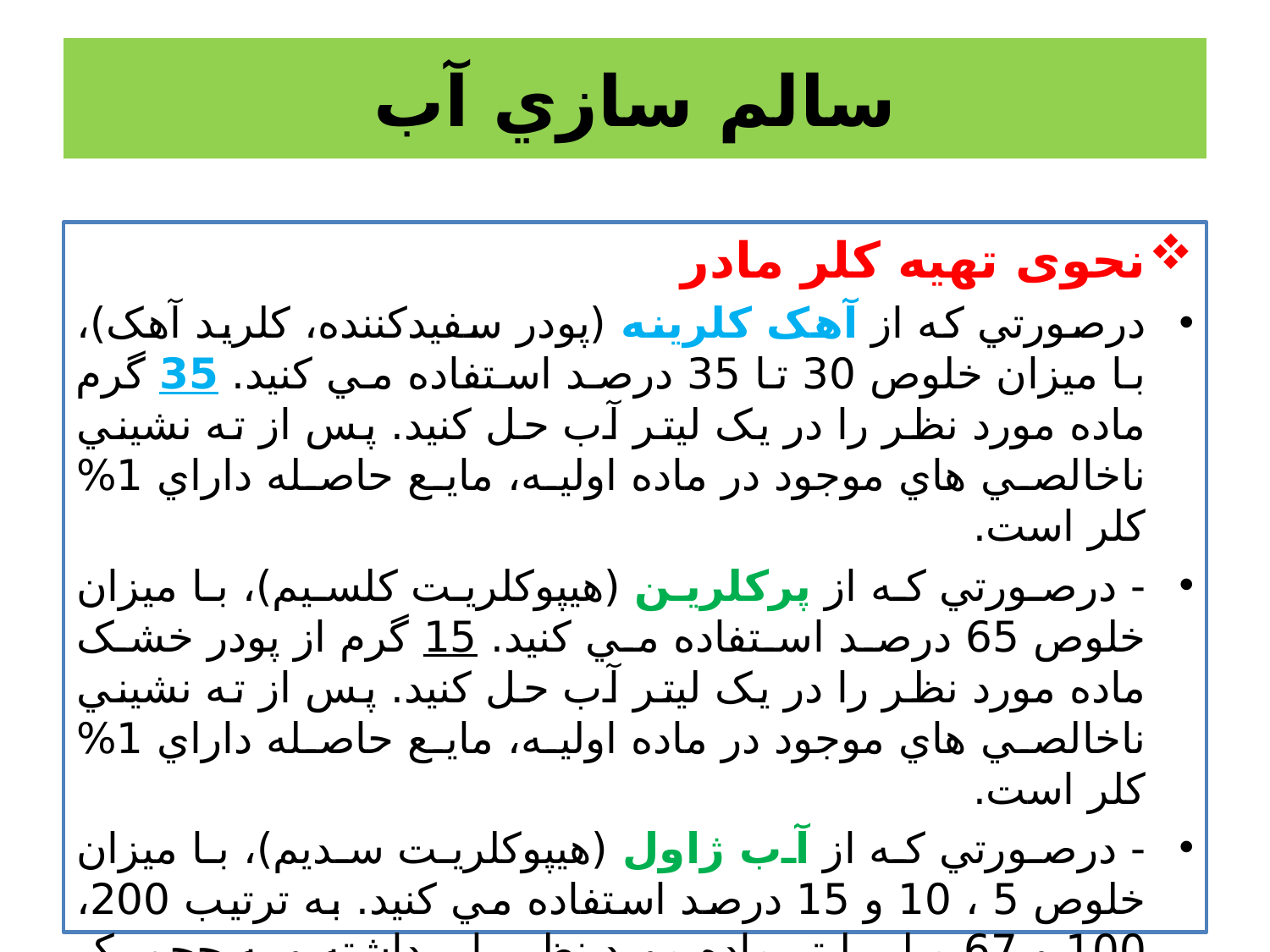

# سالم سازي آب
نحوی تهیه کلر مادر
درصورتي که از آهک کلرينه (پودر سفيدکننده، کلريد آهک)، با ميزان خلوص 30 تا 35 درصد استفاده مي کنيد. 35 گرم ماده مورد نظر را در يک ليتر آب حل کنيد. پس از ته نشيني ناخالصي هاي موجود در ماده اوليه، مايع حاصله داراي 1% کلر است.
- درصورتي که از پرکلرين (هيپوکلريت کلسيم)، با ميزان خلوص 65 درصد استفاده مي کنيد. 15 گرم از پودر خشک ماده مورد نظر را در يک ليتر آب حل کنيد. پس از ته نشيني ناخالصي هاي موجود در ماده اوليه، مايع حاصله داراي 1% کلر است.
- درصورتي که از آب ژاول (هيپوکلريت سديم)، با ميزان خلوص 5 ، 10 و 15 درصد استفاده مي کنيد. به ترتیب 200، 100 و 67 ميلي ليتر ماده مورد نظر را برداشته و به حجم يک ليتر برسانید،  مايع حاصله داراي 1% کلر است.
- درصورتي که از محلول سفيدکننده خانگي (وايتکس)، با ميزان خلوص 5 درصد استفاده مي کنيد. به200 ميلي ليتر از ماده مورد نظر، آب اضافه کنید تا حجم مایع به يک ليتر برسد، مايع حاصله داراي 1% کلر است.